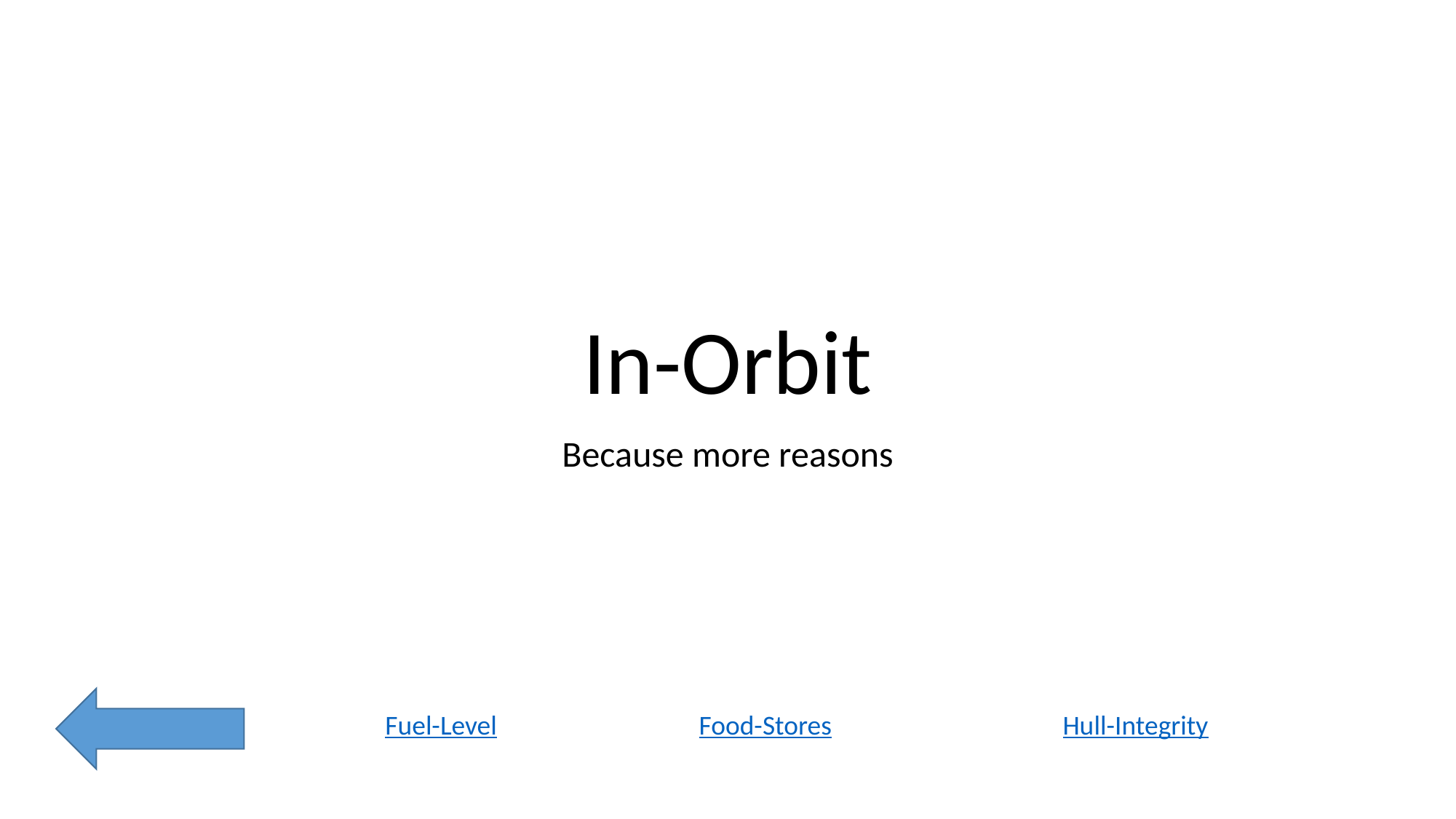

# In-Orbit
Because more reasons

Fuel-Level
Food-Stores
Hull-Integrity